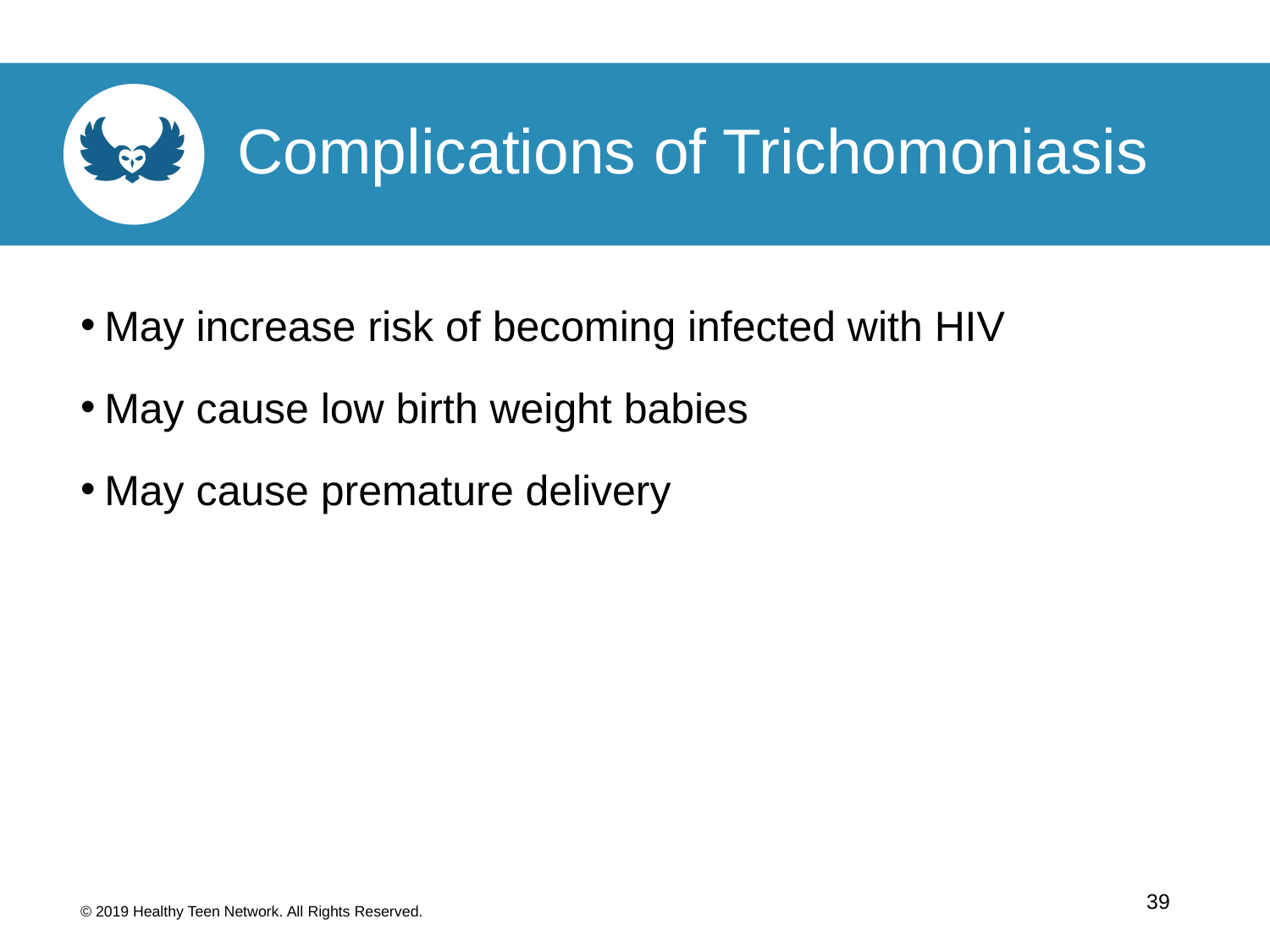

Complications of Trichomoniasis
May increase risk of becoming infected with HIV
May cause low birth weight babies
May cause premature delivery